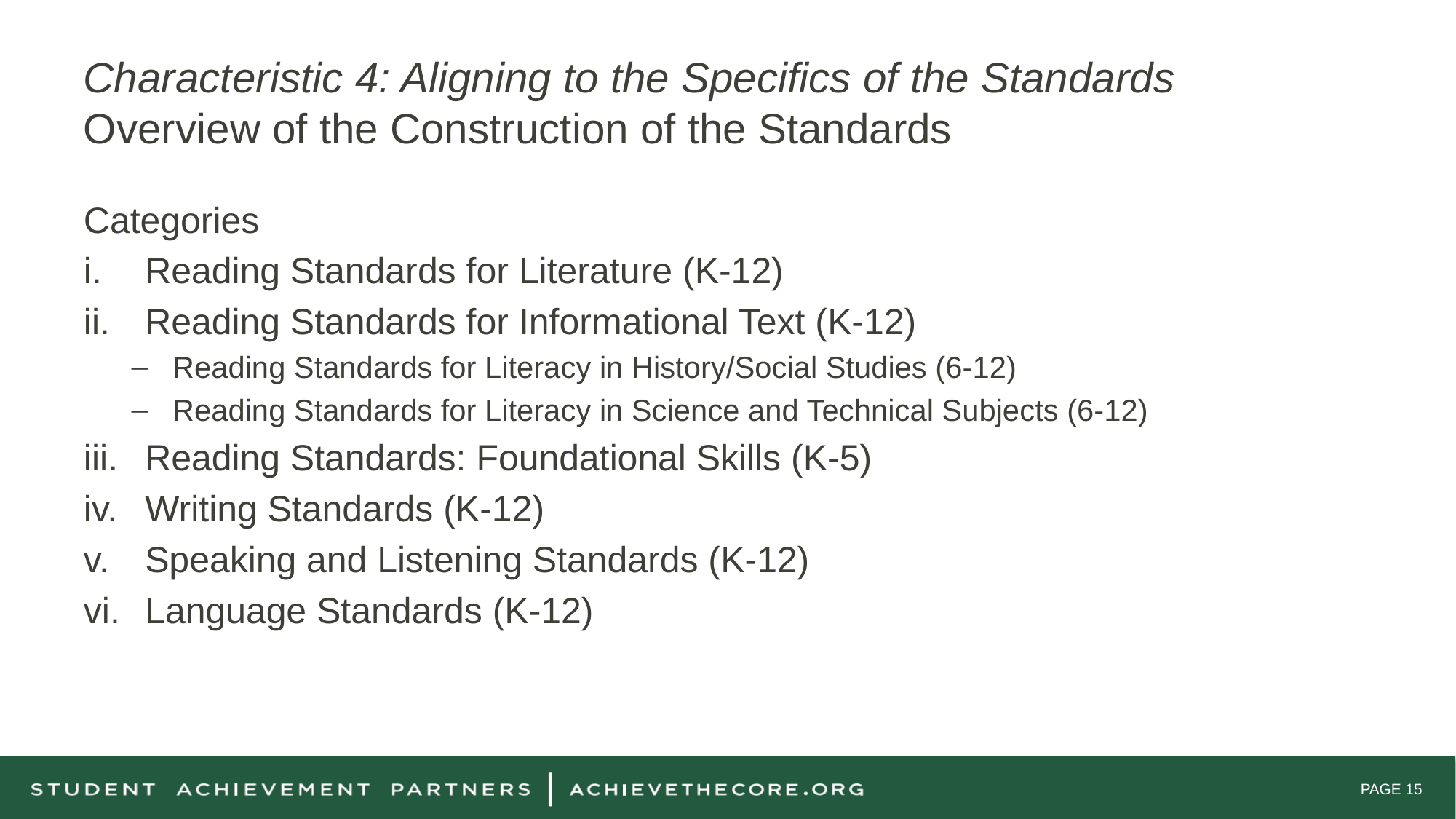

# Characteristic 4: Aligning to the Specifics of the Standards Overview of the Construction of the Standards
Categories
Reading Standards for Literature (K-12)
Reading Standards for Informational Text (K-12)
Reading Standards for Literacy in History/Social Studies (6-12)
Reading Standards for Literacy in Science and Technical Subjects (6-12)
Reading Standards: Foundational Skills (K-5)
Writing Standards (K-12)
Speaking and Listening Standards (K-12)
Language Standards (K-12)